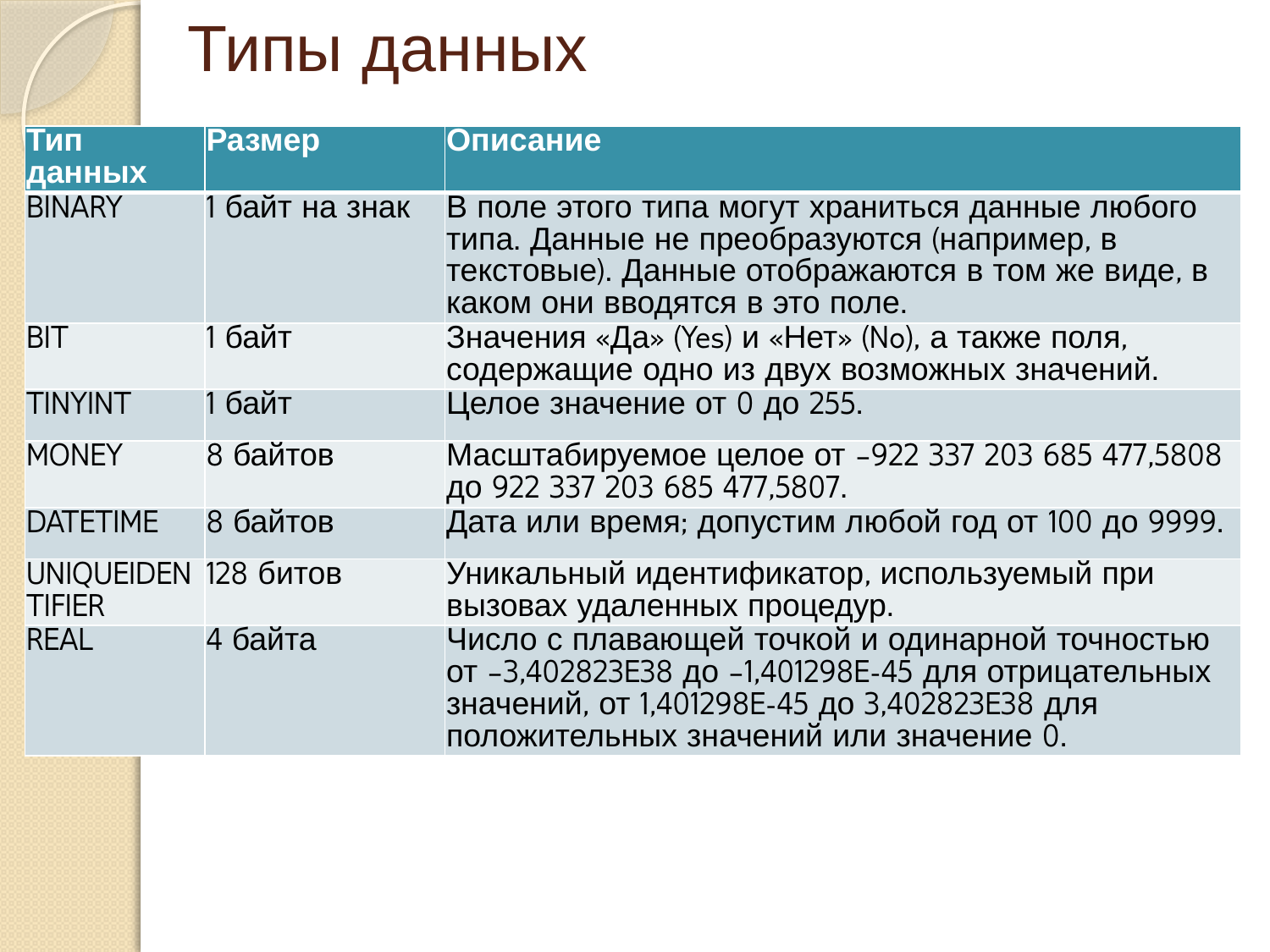

# Типы данных
| Тип данных | Размер | Описание |
| --- | --- | --- |
| BINARY | 1 байт на знак | В поле этого типа могут храниться данные любого типа. Данные не преобразуются (например, в текстовые). Данные отображаются в том же виде, в каком они вводятся в это поле. |
| BIT | 1 байт | Значения «Да» (Yes) и «Нет» (No), а также поля, содержащие одно из двух возможных значений. |
| TINYINT | 1 байт | Целое значение от 0 до 255. |
| MONEY | 8 байтов | Масштабируемое целое от –922 337 203 685 477,5808 до 922 337 203 685 477,5807. |
| DATETIME | 8 байтов | Дата или время; допустим любой год от 100 до 9999. |
| UNIQUEIDENTIFIER | 128 битов | Уникальный идентификатор, используемый при вызовах удаленных процедур. |
| REAL | 4 байта | Число с плавающей точкой и одинарной точностью от –3,402823E38 до –1,401298E-45 для отрицательных значений, от 1,401298E-45 до 3,402823E38 для положительных значений или значение 0. |